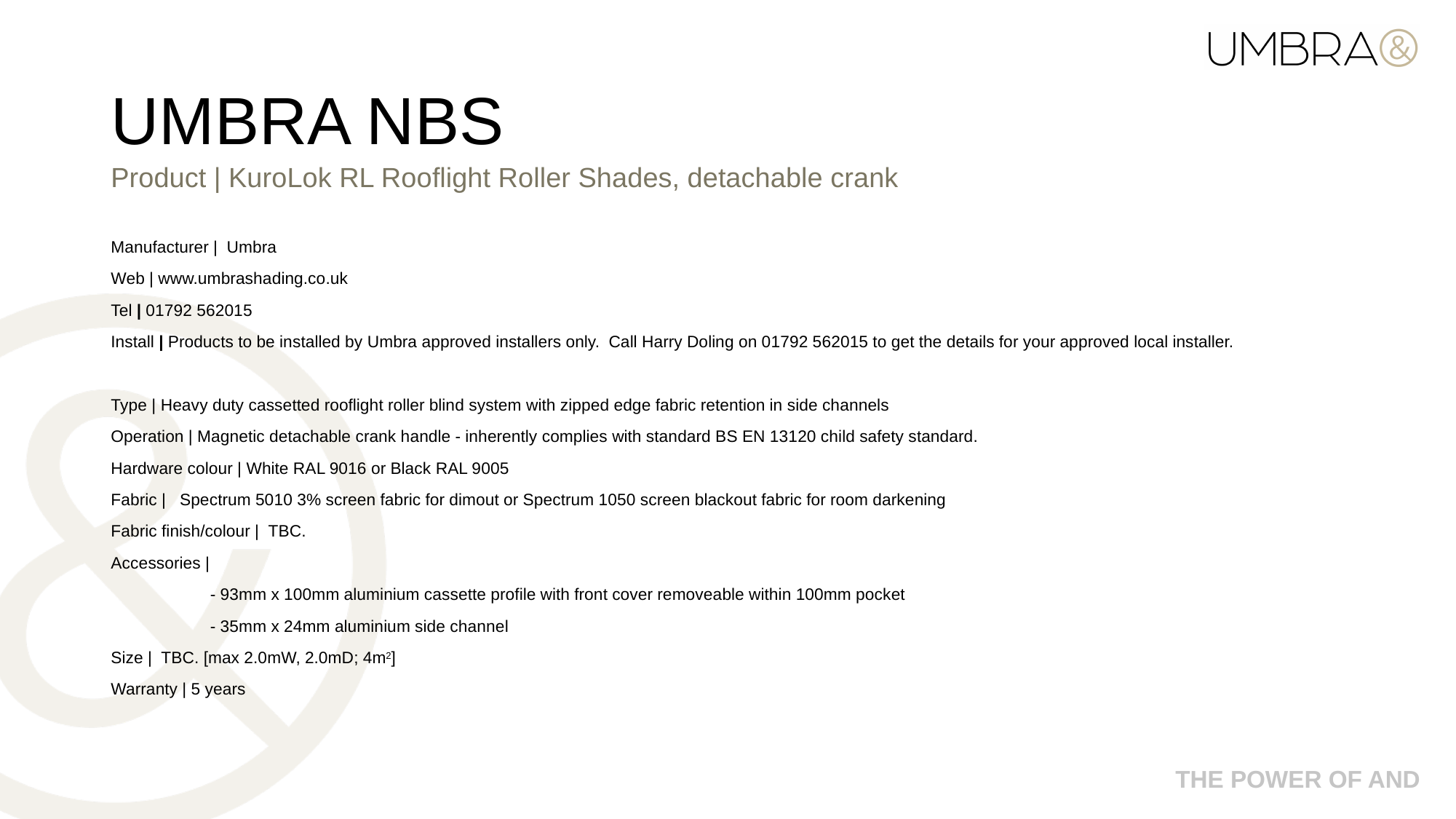

# UMBRA NBS
Product | KuroLok RL Rooflight Roller Shades, detachable crank

Manufacturer |  Umbra
Web | www.umbrashading.co.uk
Tel | 01792 562015
Install | Products to be installed by Umbra approved installers only.  Call Harry Doling on 01792 562015 to get the details for your approved local installer.

Type | Heavy duty cassetted rooflight roller blind system with zipped edge fabric retention in side channels
Operation | Magnetic detachable crank handle - inherently complies with standard BS EN 13120 child safety standard.
Hardware colour | White RAL 9016 or Black RAL 9005
Fabric |   Spectrum 5010 3% screen fabric for dimout or Spectrum 1050 screen blackout fabric for room darkening
Fabric finish/colour |  TBC.
Accessories |
	- 93mm x 100mm aluminium cassette profile with front cover removeable within 100mm pocket
	- 35mm x 24mm aluminium side channel
Size |  TBC. [max 2.0mW, 2.0mD; 4m2]
Warranty | 5 years